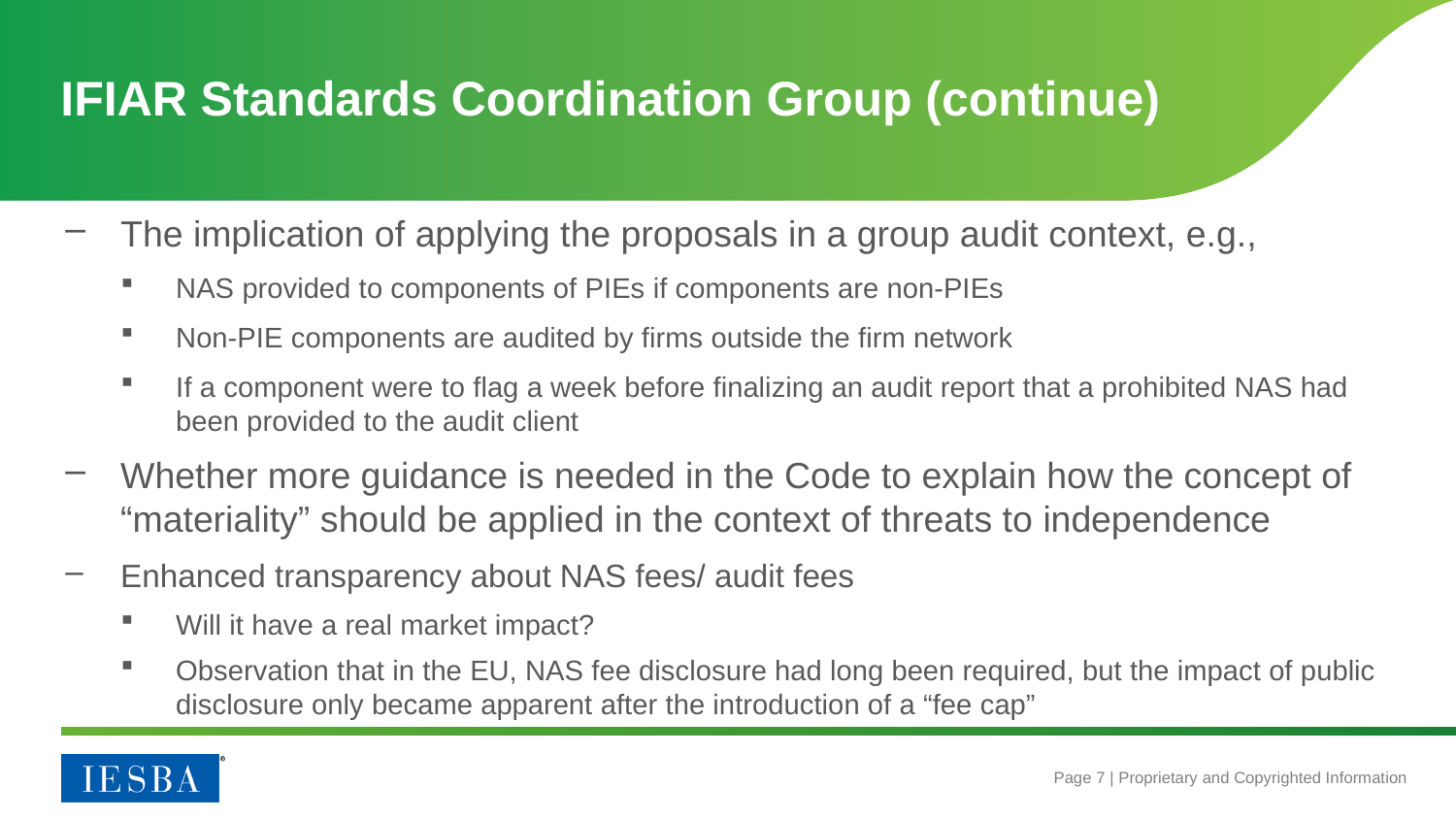

# IFIAR Standards Coordination Group (continue)
The implication of applying the proposals in a group audit context, e.g.,
NAS provided to components of PIEs if components are non-PIEs
Non-PIE components are audited by firms outside the firm network
If a component were to flag a week before finalizing an audit report that a prohibited NAS had been provided to the audit client
Whether more guidance is needed in the Code to explain how the concept of “materiality” should be applied in the context of threats to independence
Enhanced transparency about NAS fees/ audit fees
Will it have a real market impact?
Observation that in the EU, NAS fee disclosure had long been required, but the impact of public disclosure only became apparent after the introduction of a “fee cap”